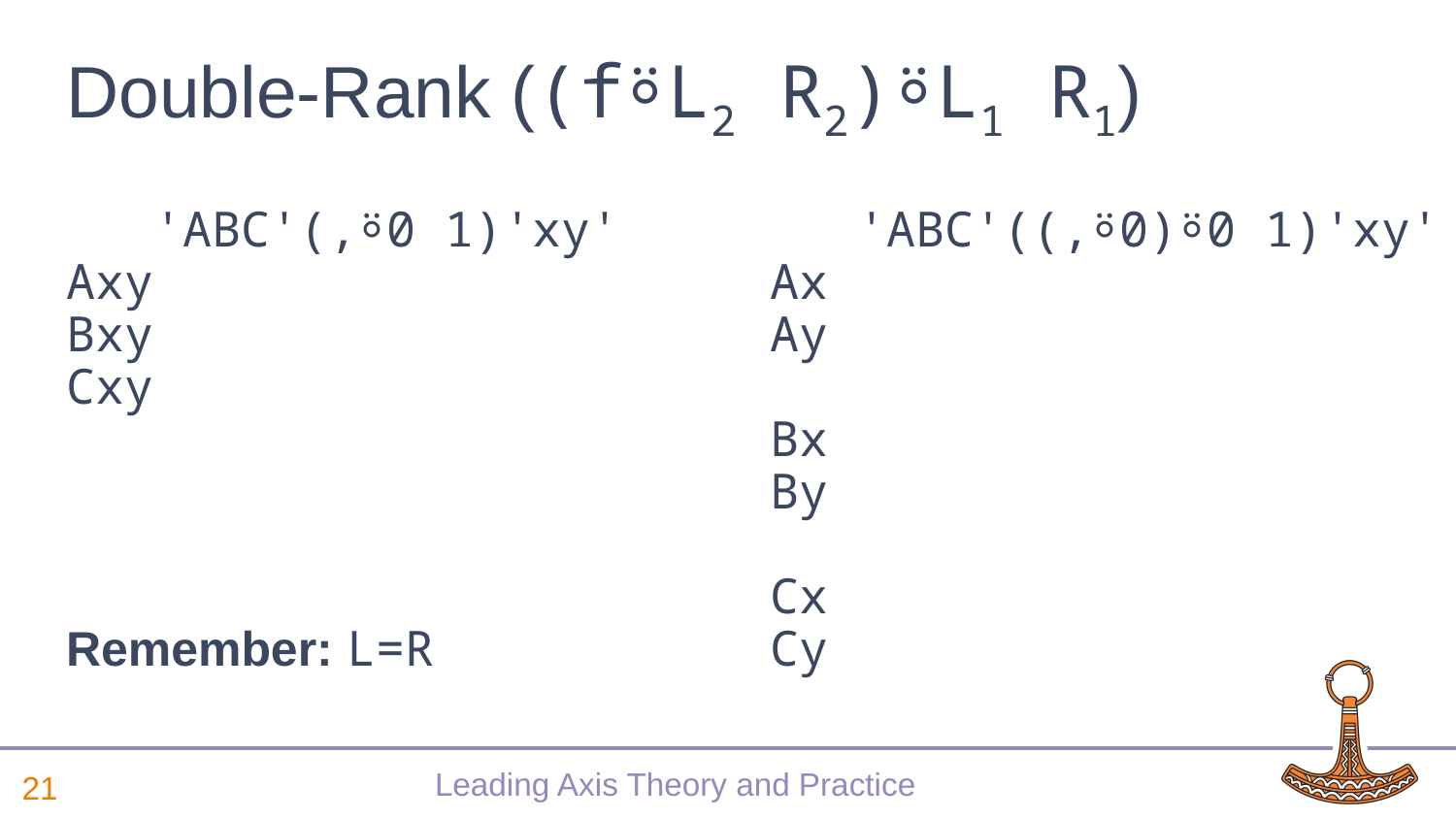

# Double-Rank ((f⍤L2 R2)⍤L1 R1)
   'ABC'((,⍤0)⍤0 1)'xy'
Ax
Ay

Bx
By

Cx
Cy
   'ABC'(,⍤0 1)'xy'
Axy
Bxy
Cxy

Remember: L=R